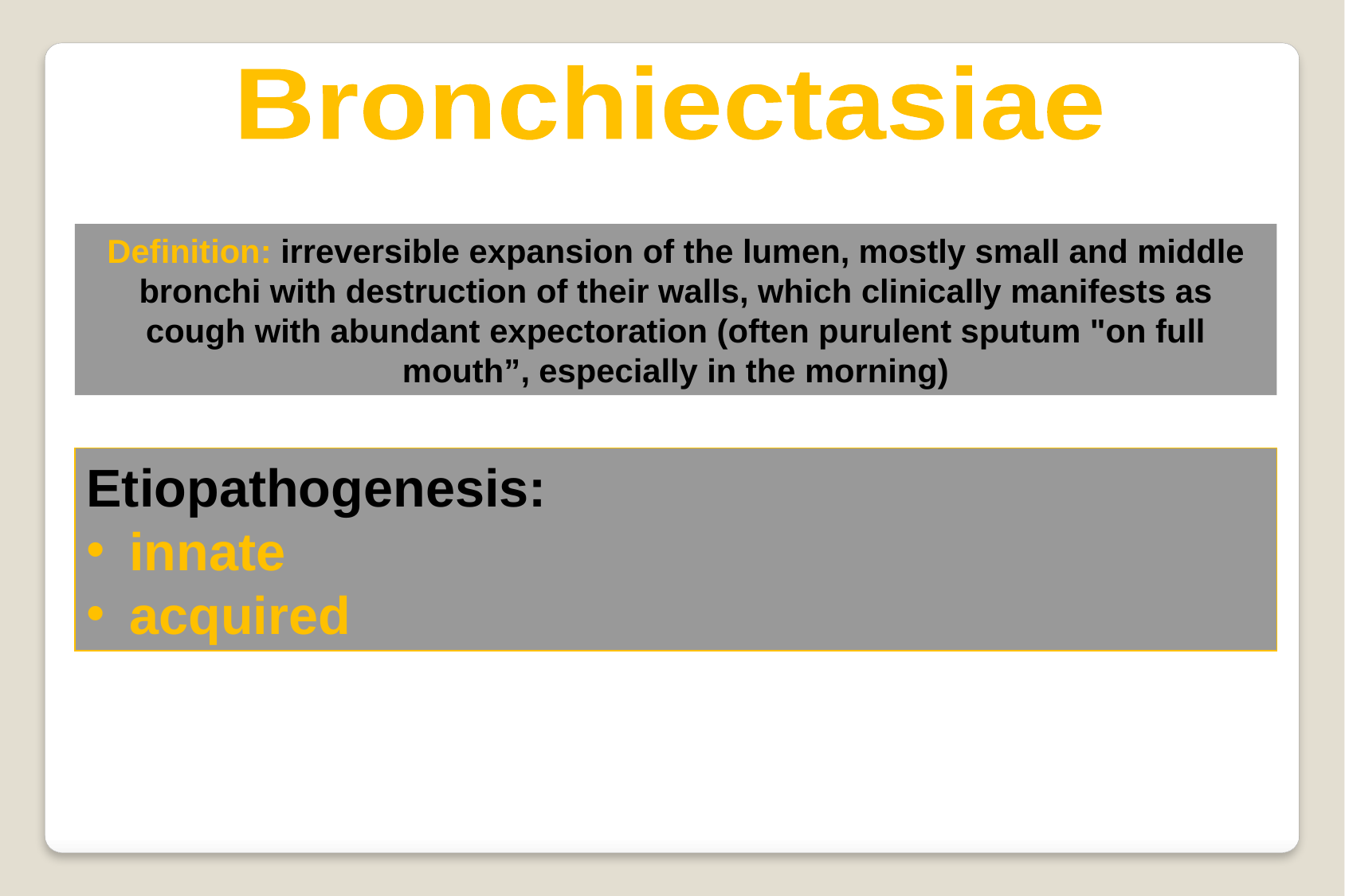

Bronchiectasiae
Definition: irreversible expansion of the lumen, mostly small and middle bronchi with destruction of their walls, which clinically manifests as cough with abundant expectoration (often purulent sputum "on full mouth”, especially in the morning)
Etiopathogenesis:
 innate
 acquired